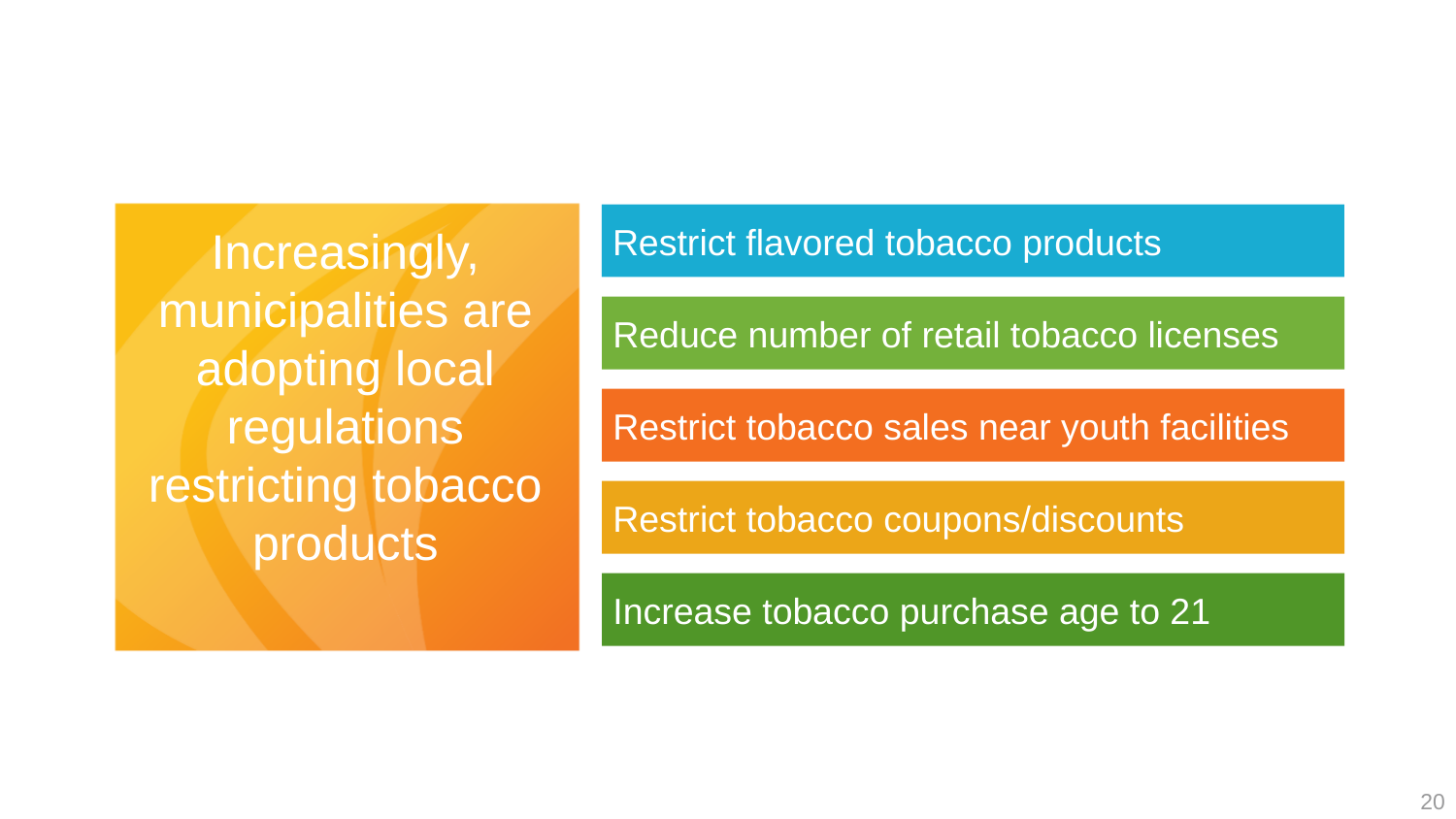

Restrict flavored tobacco products
Increasingly, municipalities are adopting local regulations restricting tobacco products
Reduce number of retail tobacco licenses
Restrict tobacco sales near youth facilities
Restrict tobacco coupons/discounts
Increase tobacco purchase age to 21

20